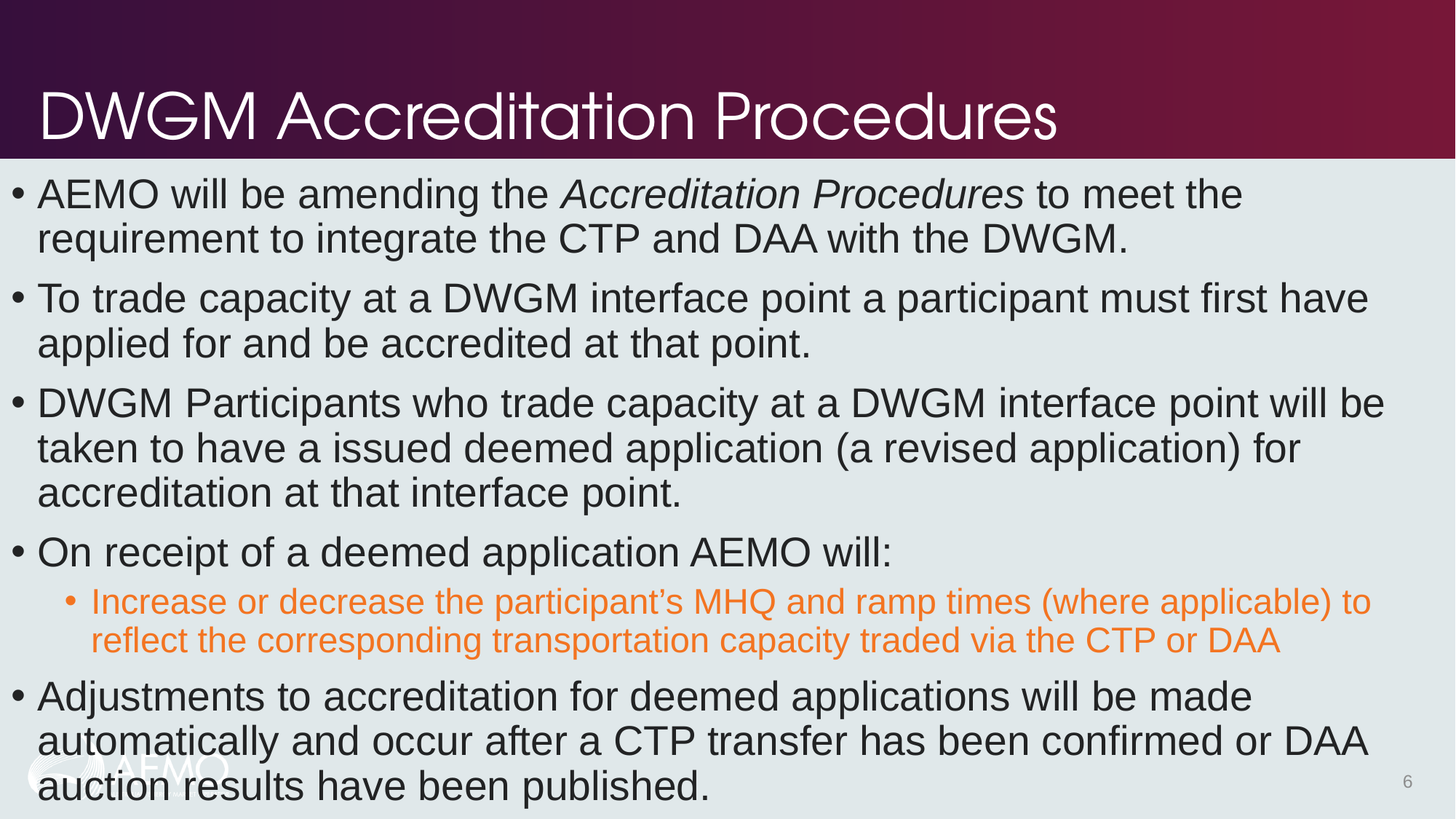

# DWGM Accreditation Procedures
AEMO will be amending the Accreditation Procedures to meet the requirement to integrate the CTP and DAA with the DWGM.
To trade capacity at a DWGM interface point a participant must first have applied for and be accredited at that point.
DWGM Participants who trade capacity at a DWGM interface point will be taken to have a issued deemed application (a revised application) for accreditation at that interface point.
On receipt of a deemed application AEMO will:
Increase or decrease the participant’s MHQ and ramp times (where applicable) to reflect the corresponding transportation capacity traded via the CTP or DAA
Adjustments to accreditation for deemed applications will be made automatically and occur after a CTP transfer has been confirmed or DAA auction results have been published.
6